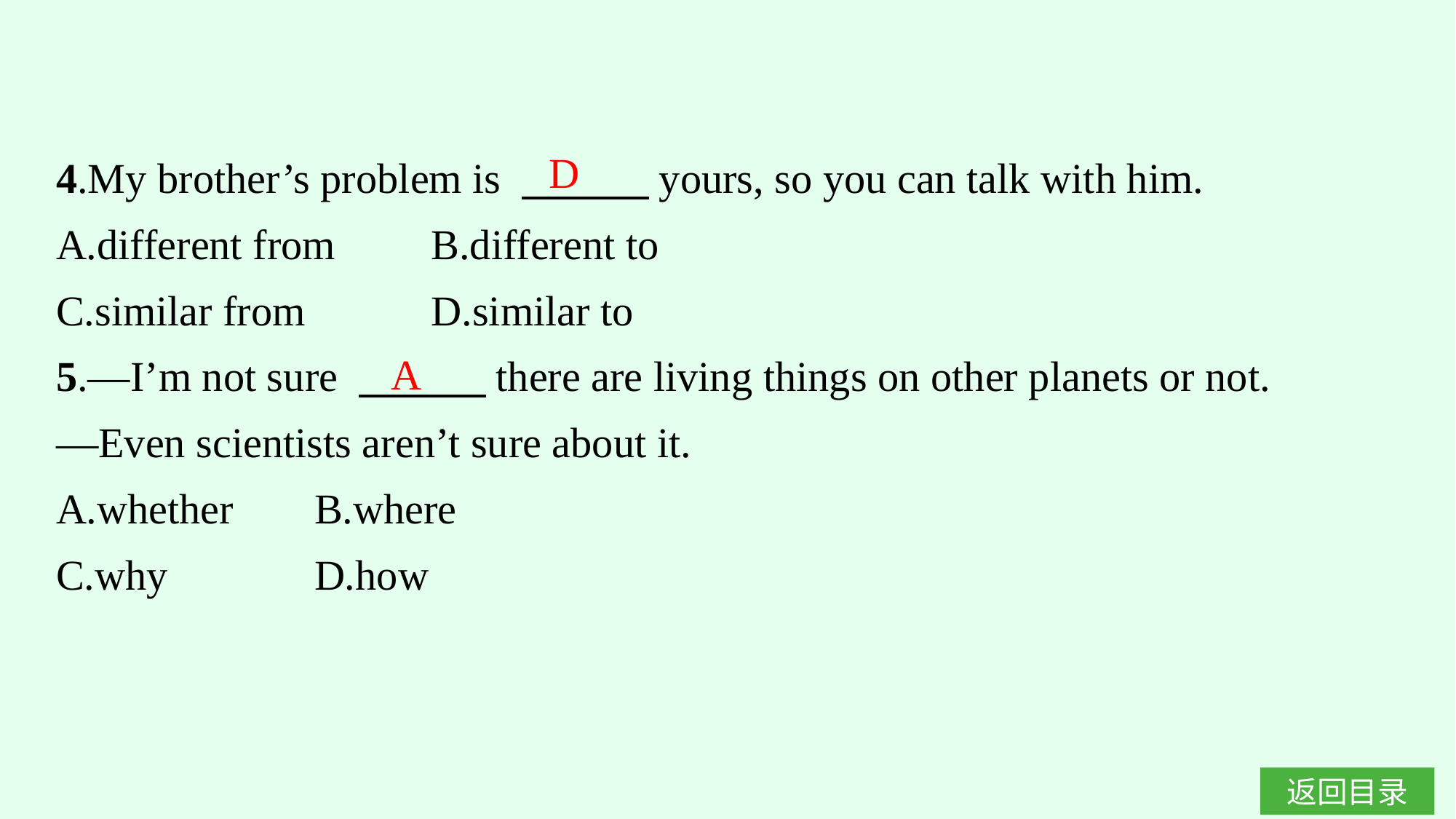

4.My brother’s problem is 　　　yours, so you can talk with him.
A.different from	B.different to
C.similar from		D.similar to
5.—I’m not sure 　　　there are living things on other planets or not.
—Even scientists aren’t sure about it.
A.whether	B.where
C.why		D.how
D
A